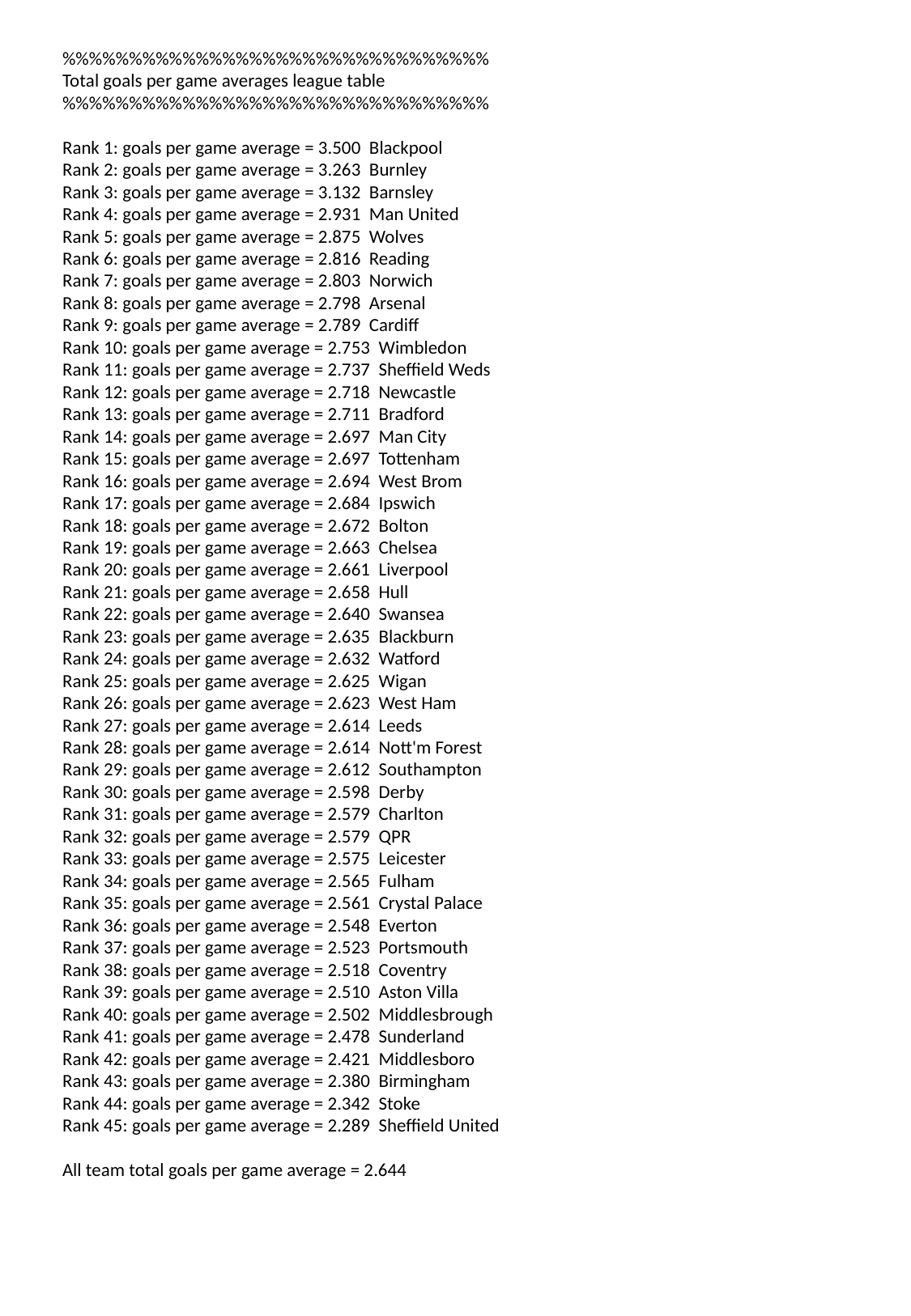

%%%%%%%%%%%%%%%%%%%%%%%%%%%%%%%%
Total goals per game averages league table
%%%%%%%%%%%%%%%%%%%%%%%%%%%%%%%%

Rank 1: goals per game average = 3.500  Blackpool
Rank 2: goals per game average = 3.263  Burnley
Rank 3: goals per game average = 3.132  Barnsley
Rank 4: goals per game average = 2.931  Man United
Rank 5: goals per game average = 2.875  Wolves
Rank 6: goals per game average = 2.816  Reading
Rank 7: goals per game average = 2.803  Norwich
Rank 8: goals per game average = 2.798  Arsenal
Rank 9: goals per game average = 2.789  Cardiff
Rank 10: goals per game average = 2.753  Wimbledon
Rank 11: goals per game average = 2.737  Sheffield Weds
Rank 12: goals per game average = 2.718  Newcastle
Rank 13: goals per game average = 2.711  Bradford
Rank 14: goals per game average = 2.697  Man City
Rank 15: goals per game average = 2.697  Tottenham
Rank 16: goals per game average = 2.694  West Brom
Rank 17: goals per game average = 2.684  Ipswich
Rank 18: goals per game average = 2.672  Bolton
Rank 19: goals per game average = 2.663  Chelsea
Rank 20: goals per game average = 2.661  Liverpool
Rank 21: goals per game average = 2.658  Hull
Rank 22: goals per game average = 2.640  Swansea
Rank 23: goals per game average = 2.635  Blackburn
Rank 24: goals per game average = 2.632  Watford
Rank 25: goals per game average = 2.625  Wigan
Rank 26: goals per game average = 2.623  West Ham
Rank 27: goals per game average = 2.614  Leeds
Rank 28: goals per game average = 2.614  Nott'm Forest
Rank 29: goals per game average = 2.612  Southampton
Rank 30: goals per game average = 2.598  Derby
Rank 31: goals per game average = 2.579  Charlton
Rank 32: goals per game average = 2.579  QPR
Rank 33: goals per game average = 2.575  Leicester
Rank 34: goals per game average = 2.565  Fulham
Rank 35: goals per game average = 2.561  Crystal Palace
Rank 36: goals per game average = 2.548  Everton
Rank 37: goals per game average = 2.523  Portsmouth
Rank 38: goals per game average = 2.518  Coventry
Rank 39: goals per game average = 2.510  Aston Villa
Rank 40: goals per game average = 2.502  Middlesbrough
Rank 41: goals per game average = 2.478  Sunderland
Rank 42: goals per game average = 2.421  Middlesboro
Rank 43: goals per game average = 2.380  Birmingham
Rank 44: goals per game average = 2.342  Stoke
Rank 45: goals per game average = 2.289  Sheffield United

All team total goals per game average = 2.644